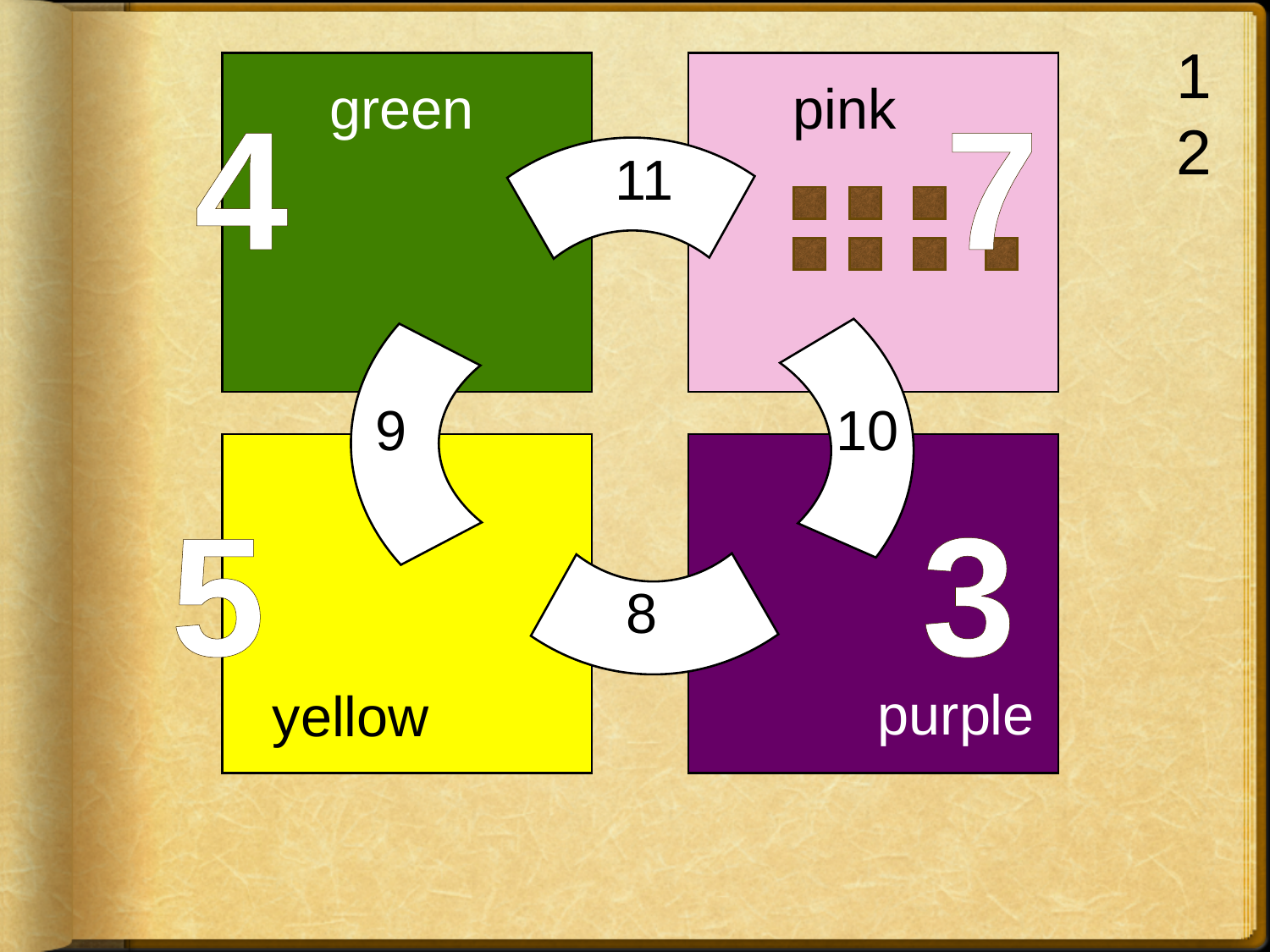

12

green
pink
4              7

5              3
 11

 8

 9

   10

purple
yellow